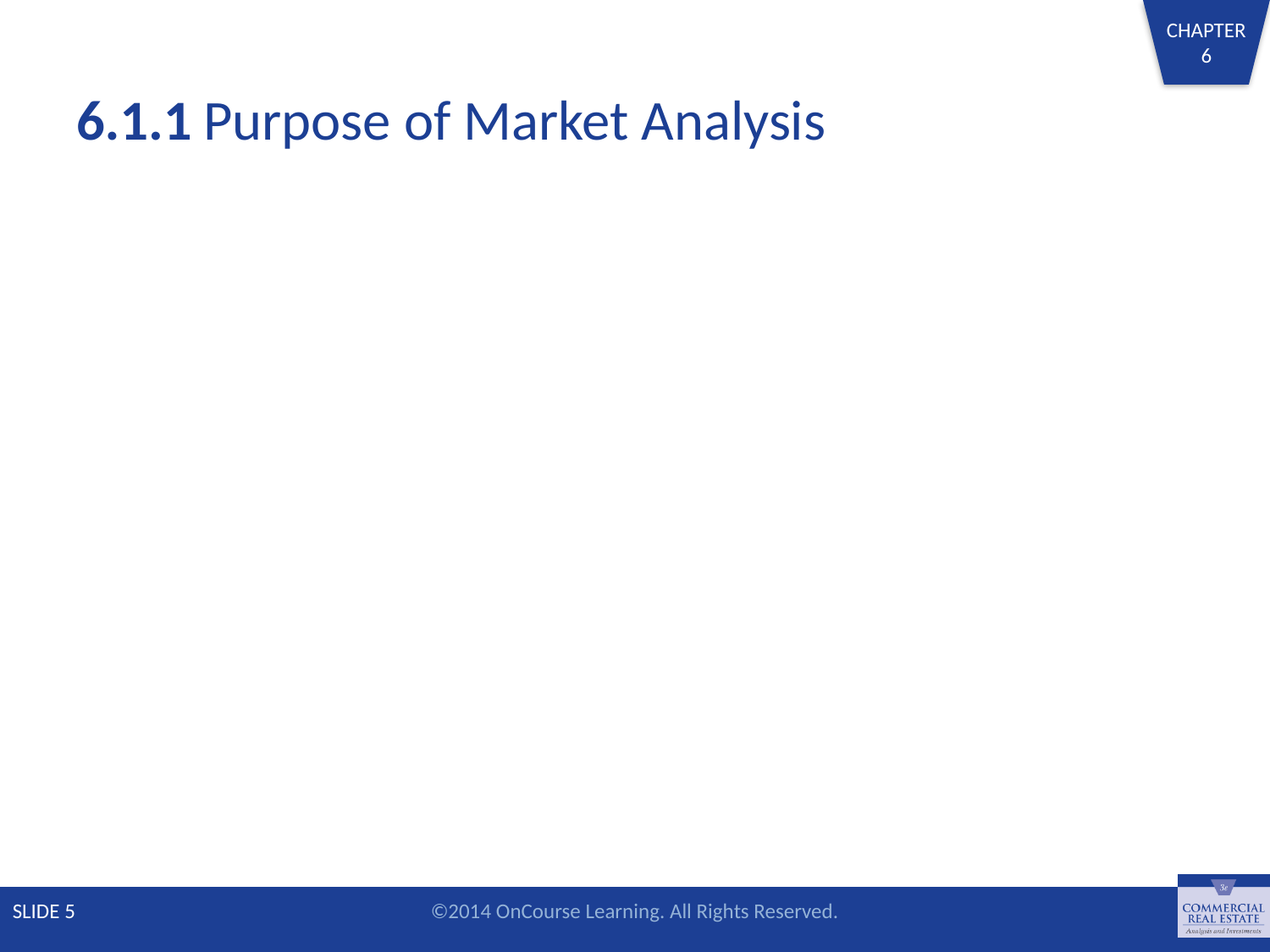

# 6.1.1	Purpose of Market Analysis

SLIDE 5